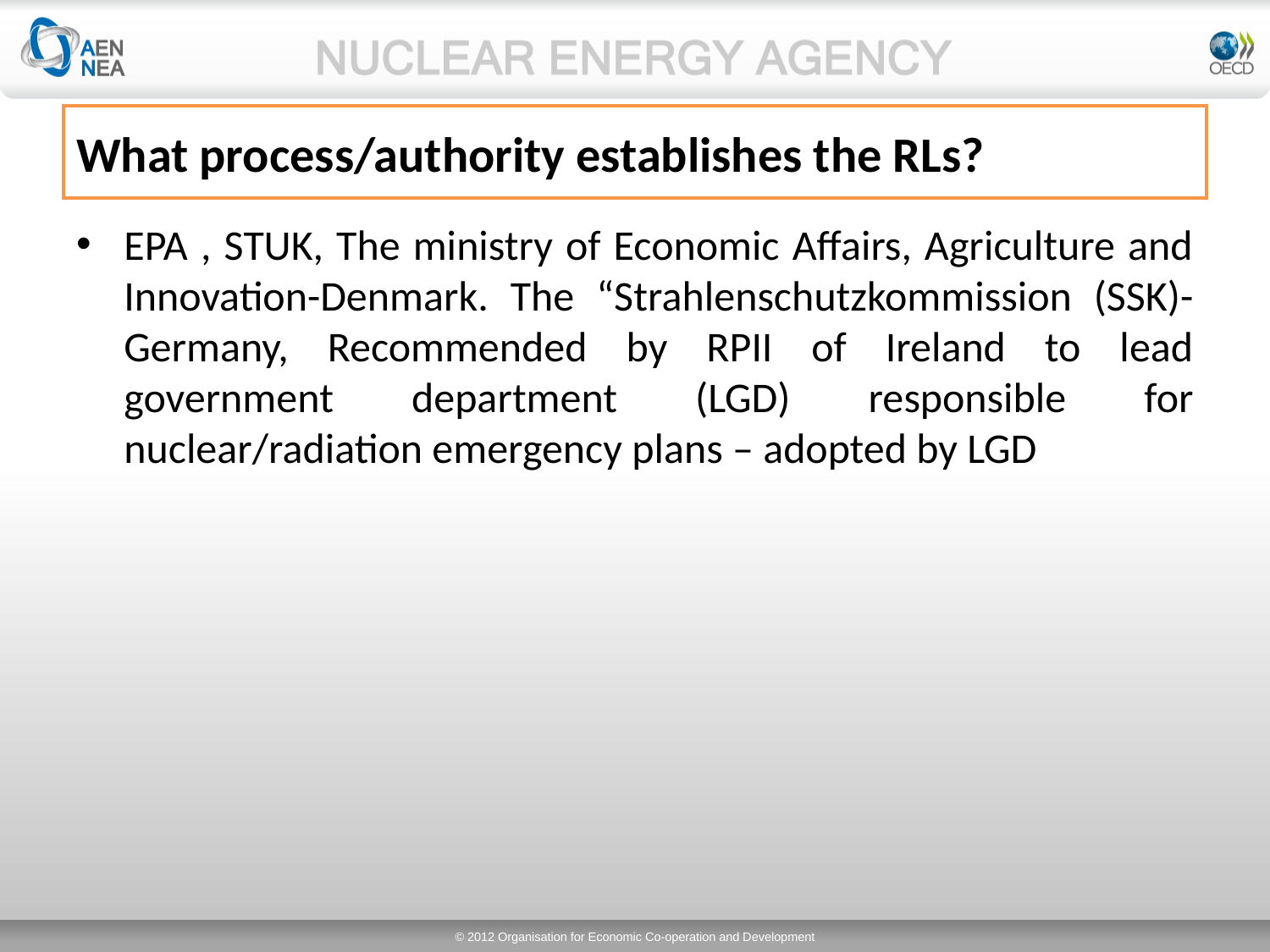

# What process/authority establishes the RLs?
EPA , STUK, The ministry of Economic Affairs, Agriculture and Innovation-Denmark. The “Strahlenschutzkommission (SSK)- Germany, Recommended by RPII of Ireland to lead government department (LGD) responsible for nuclear/radiation emergency plans – adopted by LGD